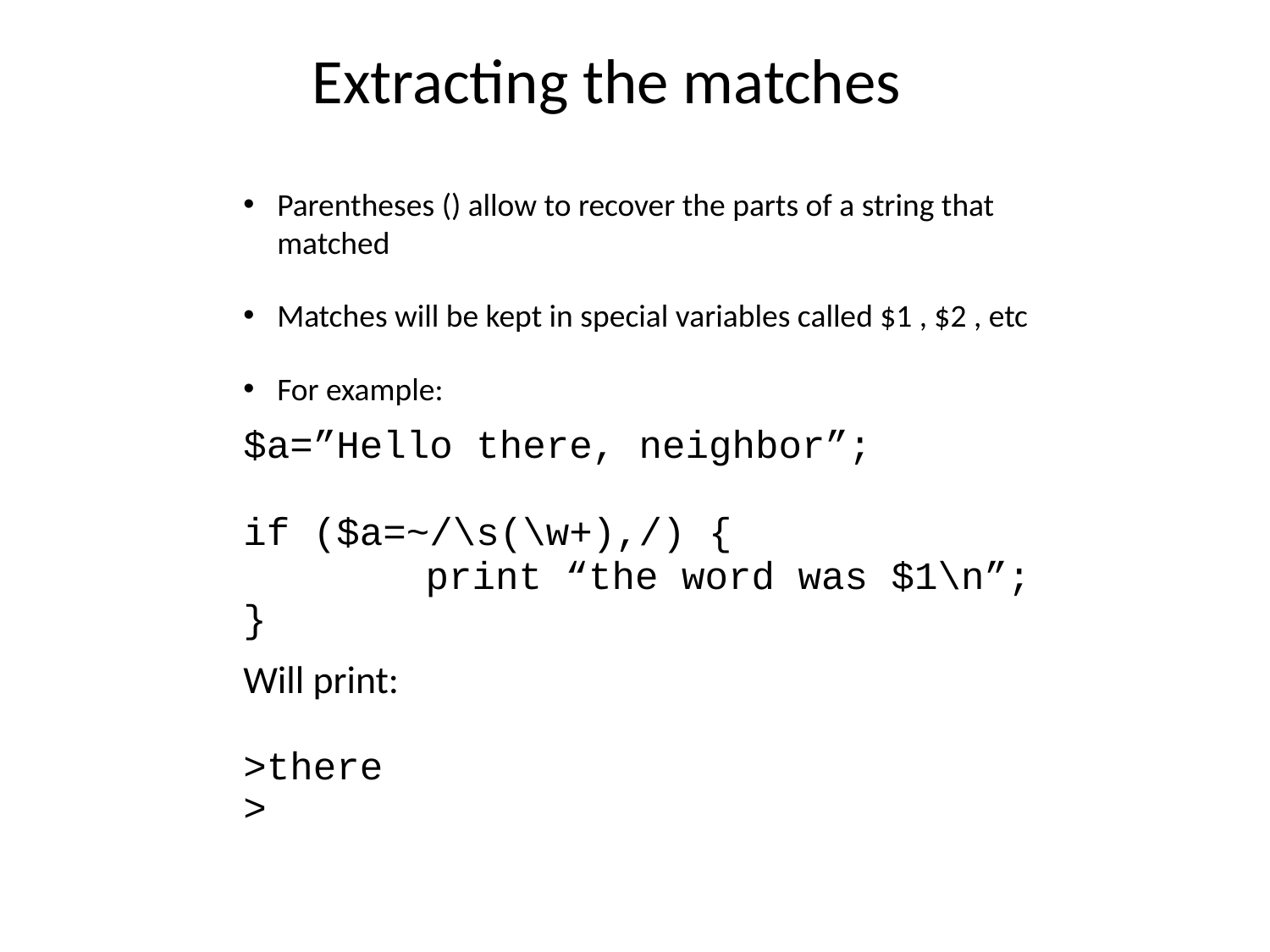

Extracting the matches
Parentheses () allow to recover the parts of a string that matched
Matches will be kept in special variables called $1 , $2 , etc
For example:
$a=”Hello there, neighbor”;

if ($a=~/\s(\w+),/) {
		print “the word was $1\n”;
}

Will print:

>there
>